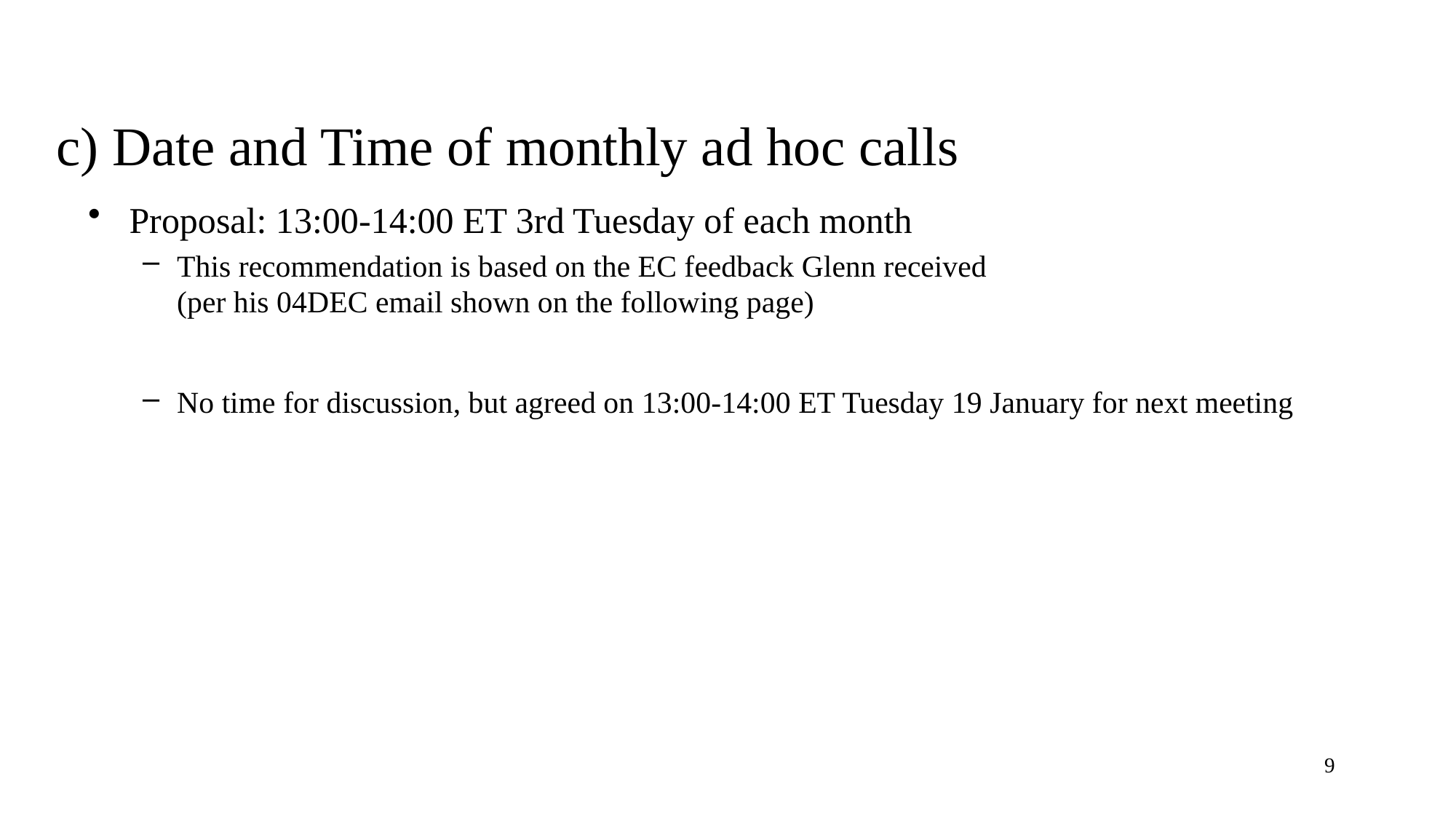

# c) Date and Time of monthly ad hoc calls
Proposal: 13:00-14:00 ET 3rd Tuesday of each month
This recommendation is based on the EC feedback Glenn received
(per his 04DEC email shown on the following page)

No time for discussion, but agreed on 13:00-14:00 ET Tuesday 19 January for next meeting

9